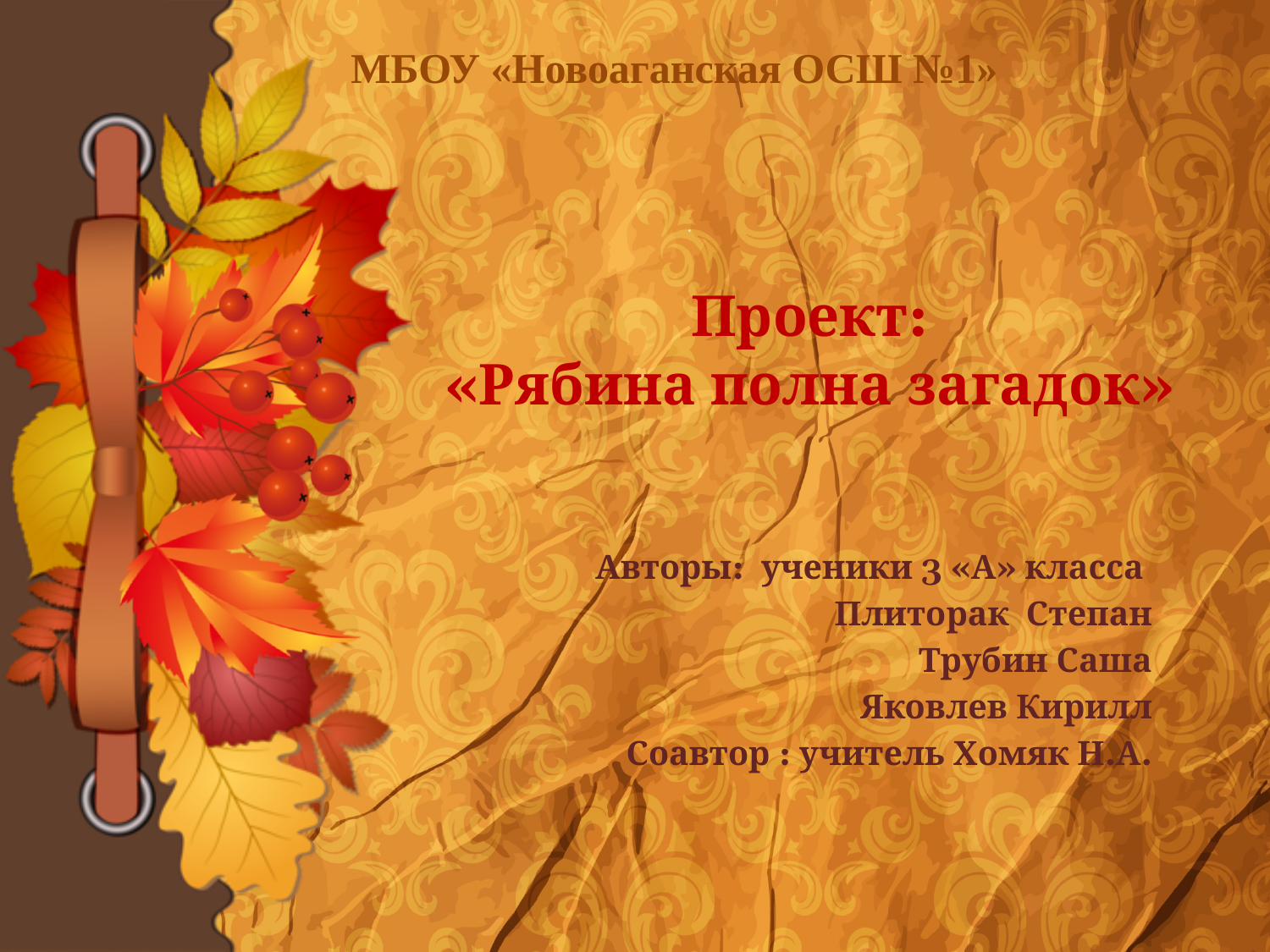

МБОУ «Новоаганская ОСШ №1»
# Проект: «Рябина полна загадок»
Авторы:  ученики 3 «А» класса
Плиторак  Степан
Трубин Саша
Яковлев Кирилл
Соавтор : учитель Хомяк Н.А.